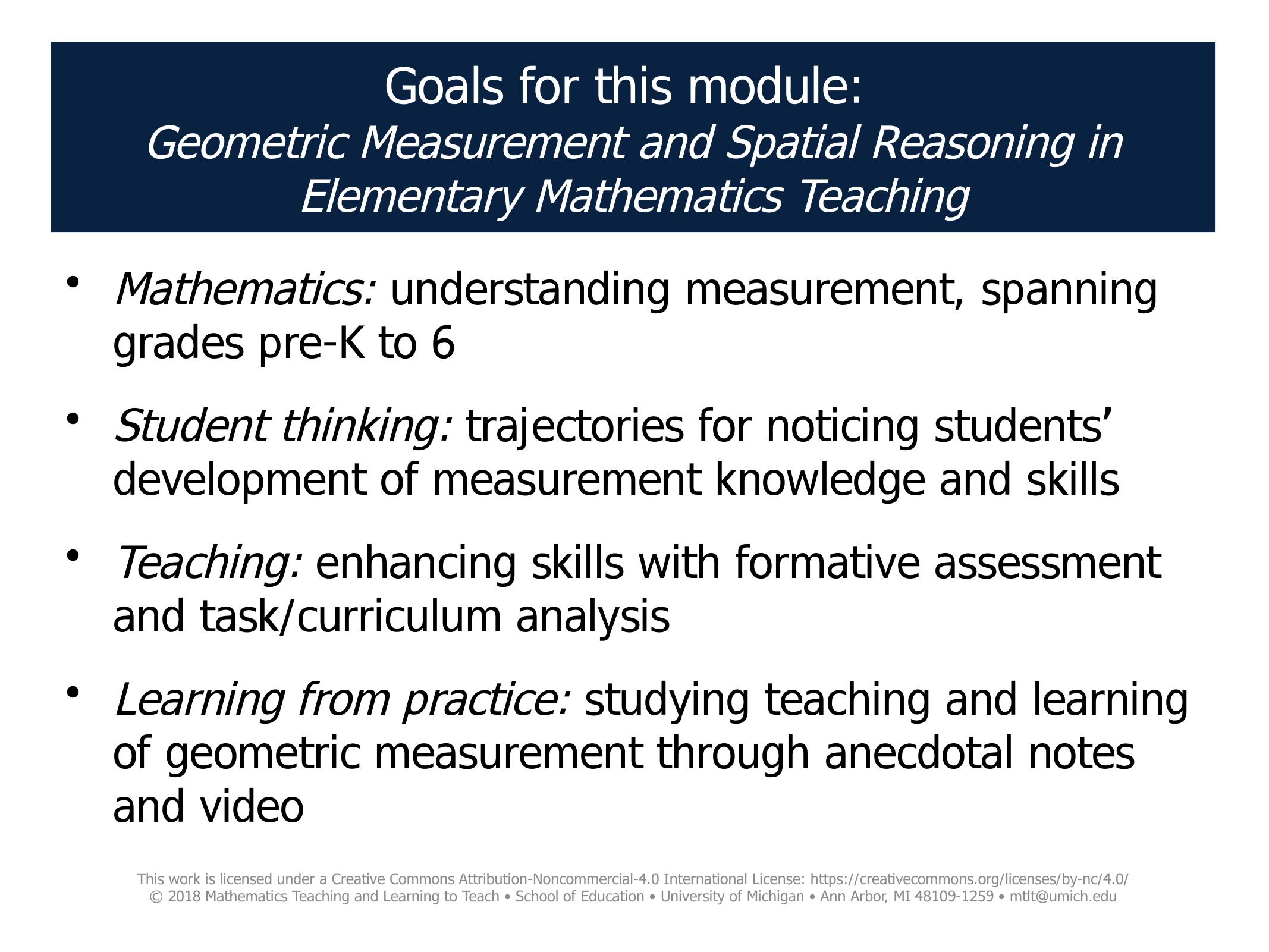

# Goals for this module: Geometric Measurement and Spatial Reasoning in Elementary Mathematics Teaching
Mathematics: understanding measurement, spanning grades pre-K to 6
Student thinking: trajectories for noticing students’ development of measurement knowledge and skills
Teaching: enhancing skills with formative assessment and task/curriculum analysis
Learning from practice: studying teaching and learning of geometric measurement through anecdotal notes and video
This work is licensed under a Creative Commons Attribution-Noncommercial-4.0 International License: https://creativecommons.org/licenses/by-nc/4.0/
© 2018 Mathematics Teaching and Learning to Teach • School of Education • University of Michigan • Ann Arbor, MI 48109-1259 • mtlt@umich.edu